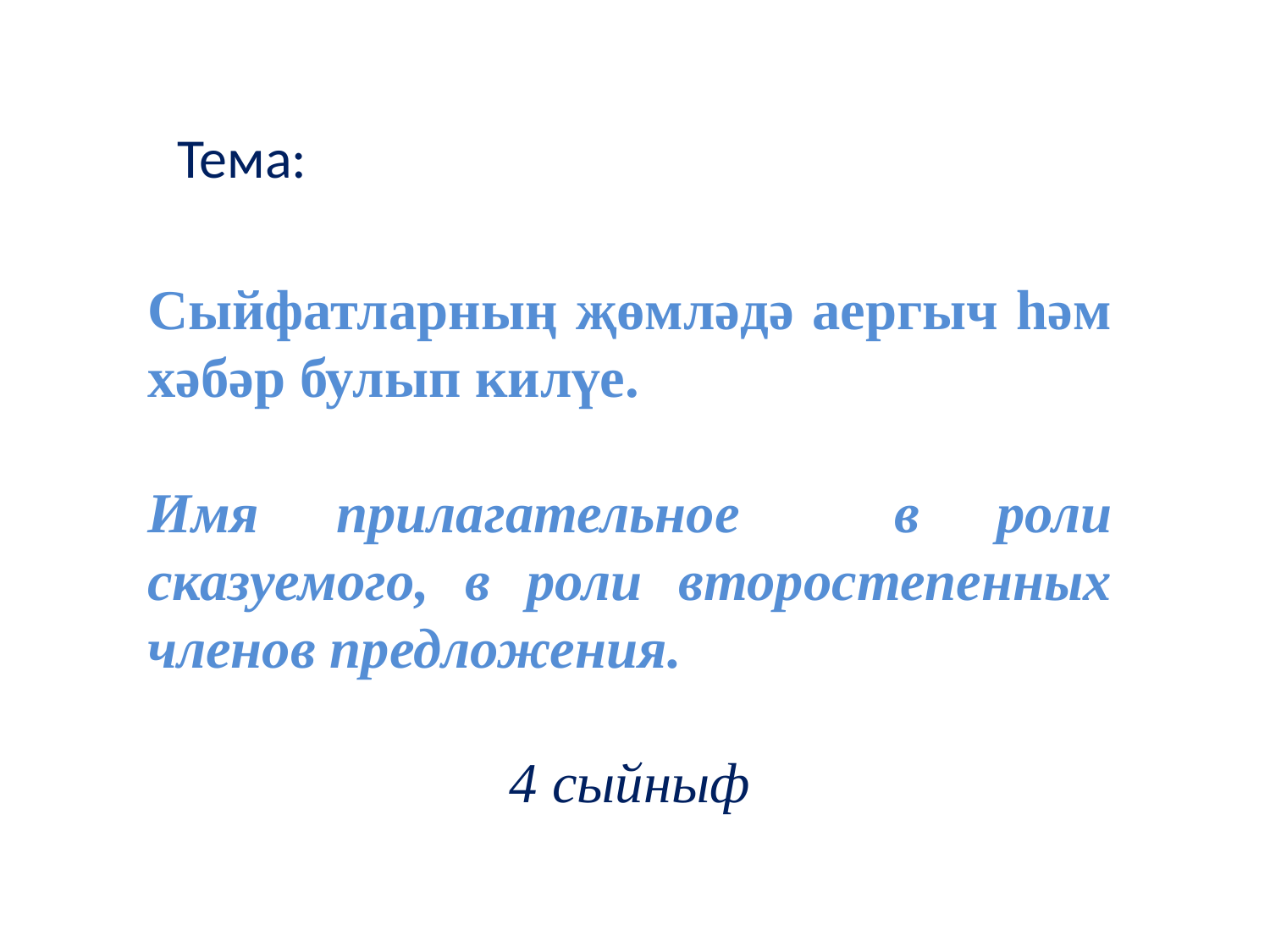

Тема:
Сыйфатларның җөмләдә аергыч һәм хәбәр булып килүе.

Имя прилагательное  в роли сказуемого, в роли второстепенных членов предложения.

4 сыйныф